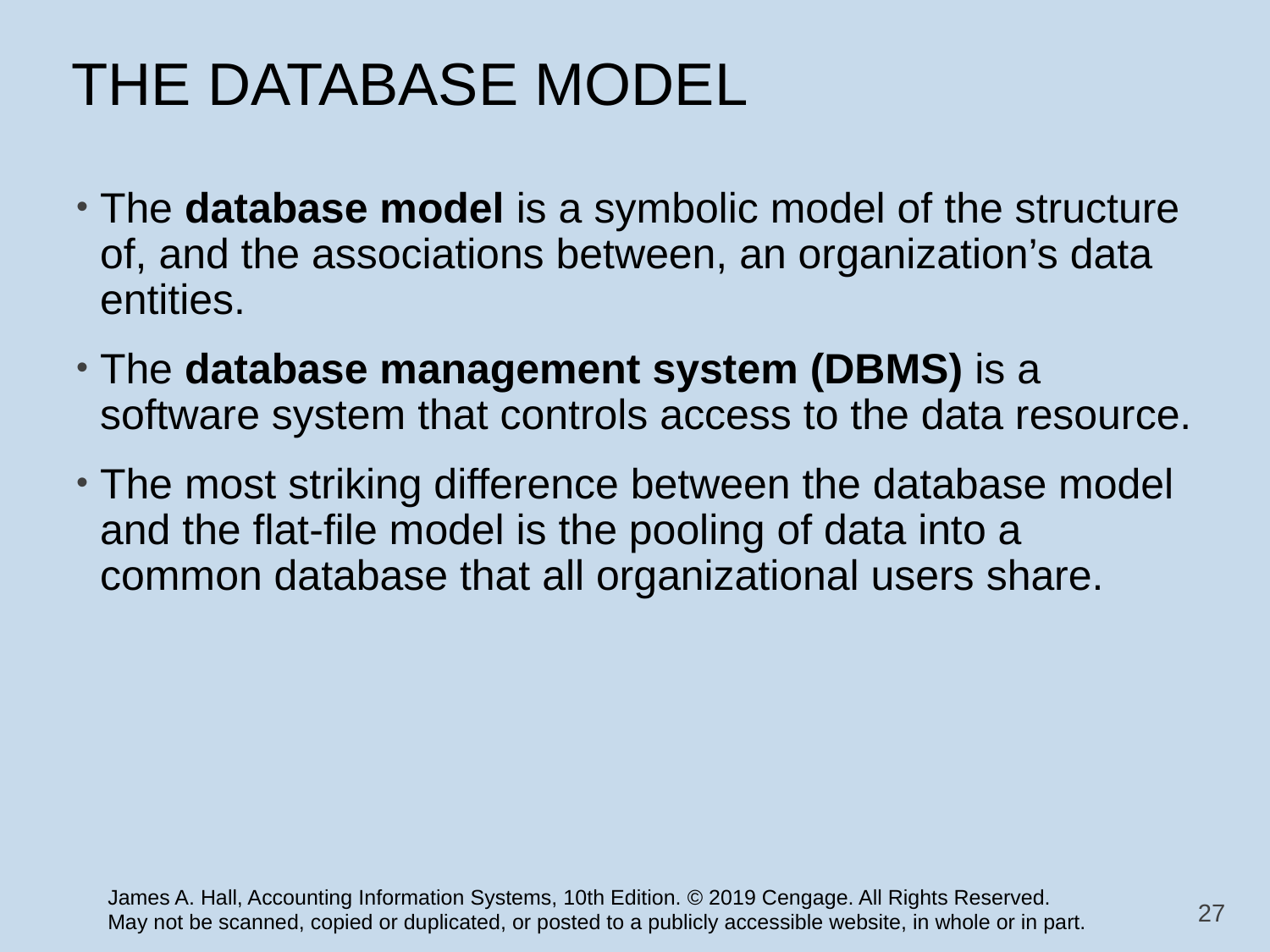

# THE DATABASE MODEL
The database model is a symbolic model of the structure of, and the associations between, an organization’s data entities.
The database management system (DBMS) is a software system that controls access to the data resource.
The most striking difference between the database model and the flat-file model is the pooling of data into a common database that all organizational users share.

27